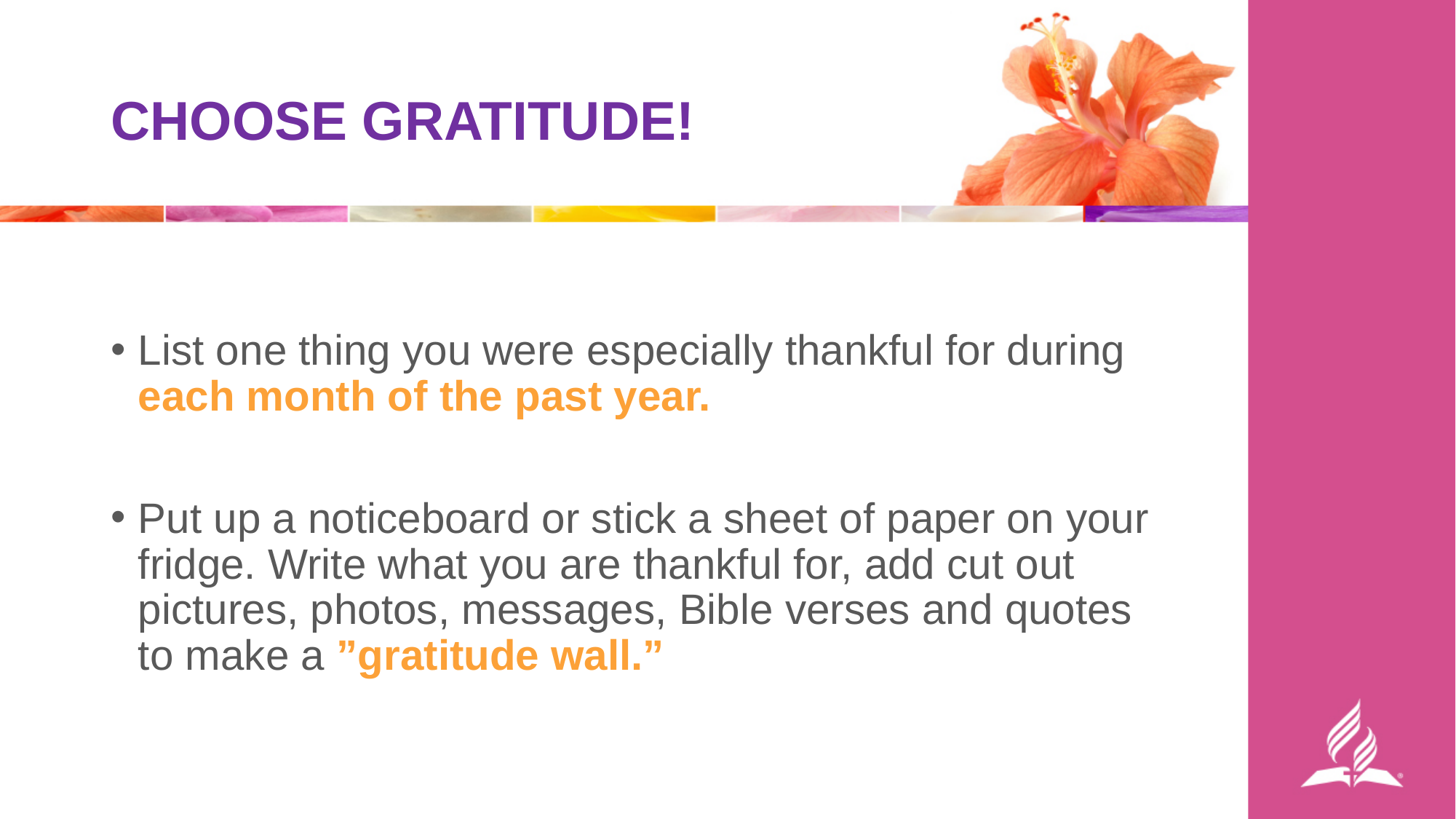

# CHOOSE GRATITUDE!
List one thing you were especially thankful for during each month of the past year.

Put up a noticeboard or stick a sheet of paper on your fridge. Write what you are thankful for, add cut out pictures, photos, messages, Bible verses and quotes to make a ”gratitude wall.”